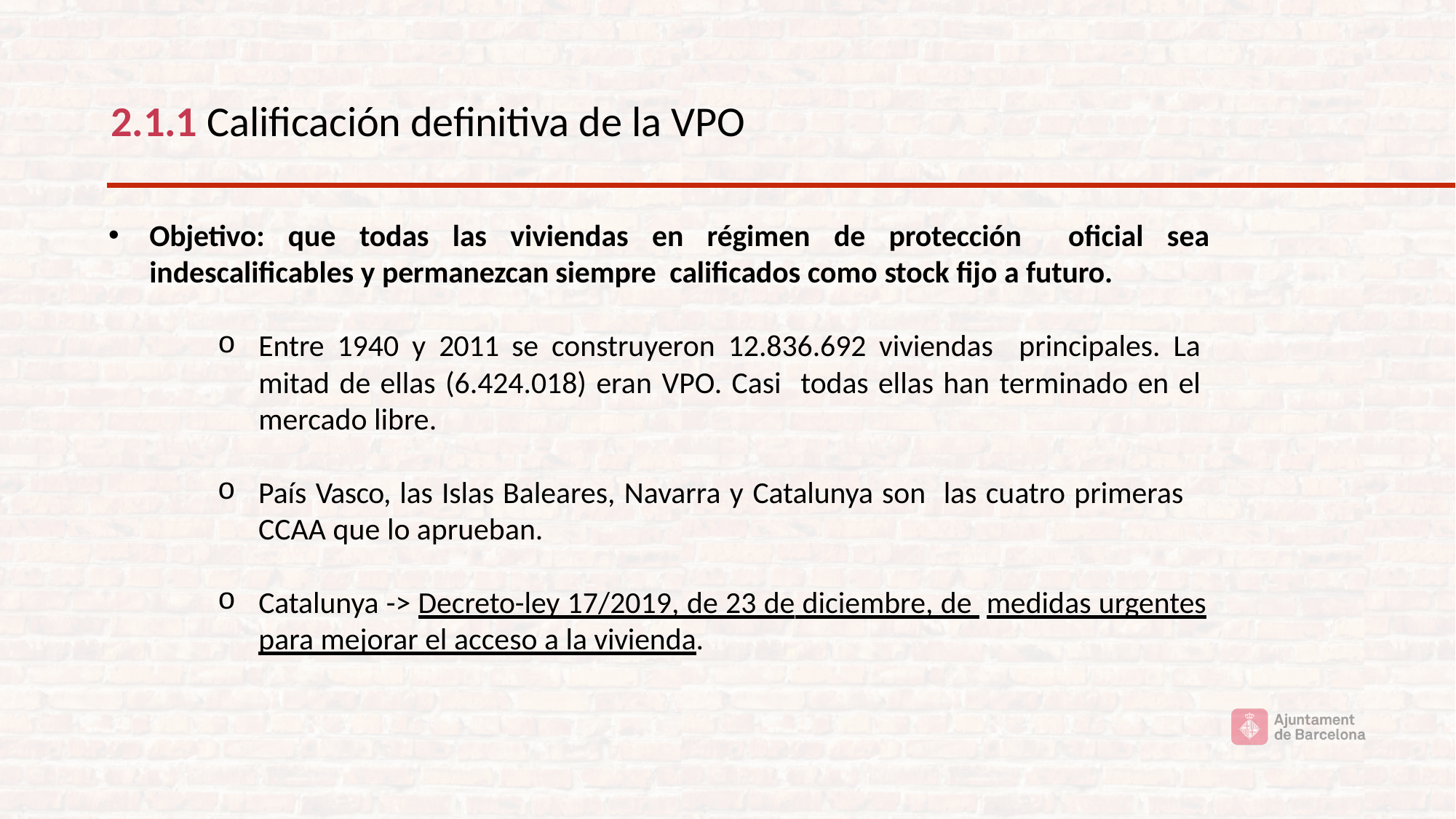

# 2.1.1 Calificación definitiva de la VPO
Objetivo: que todas las viviendas en régimen de protección  oficial sea indescalificables y permanezcan siempre  calificados como stock fijo a futuro.

Entre 1940 y 2011 se construyeron 12.836.692 viviendas  principales. La mitad de ellas (6.424.018) eran VPO. Casi  todas ellas han terminado en el mercado libre.

País Vasco, las Islas Baleares, Navarra y Catalunya son  las cuatro primeras CCAA que lo aprueban.

Catalunya -> Decreto-ley 17/2019, de 23 de diciembre, de  medidas urgentes para mejorar el acceso a la vivienda.